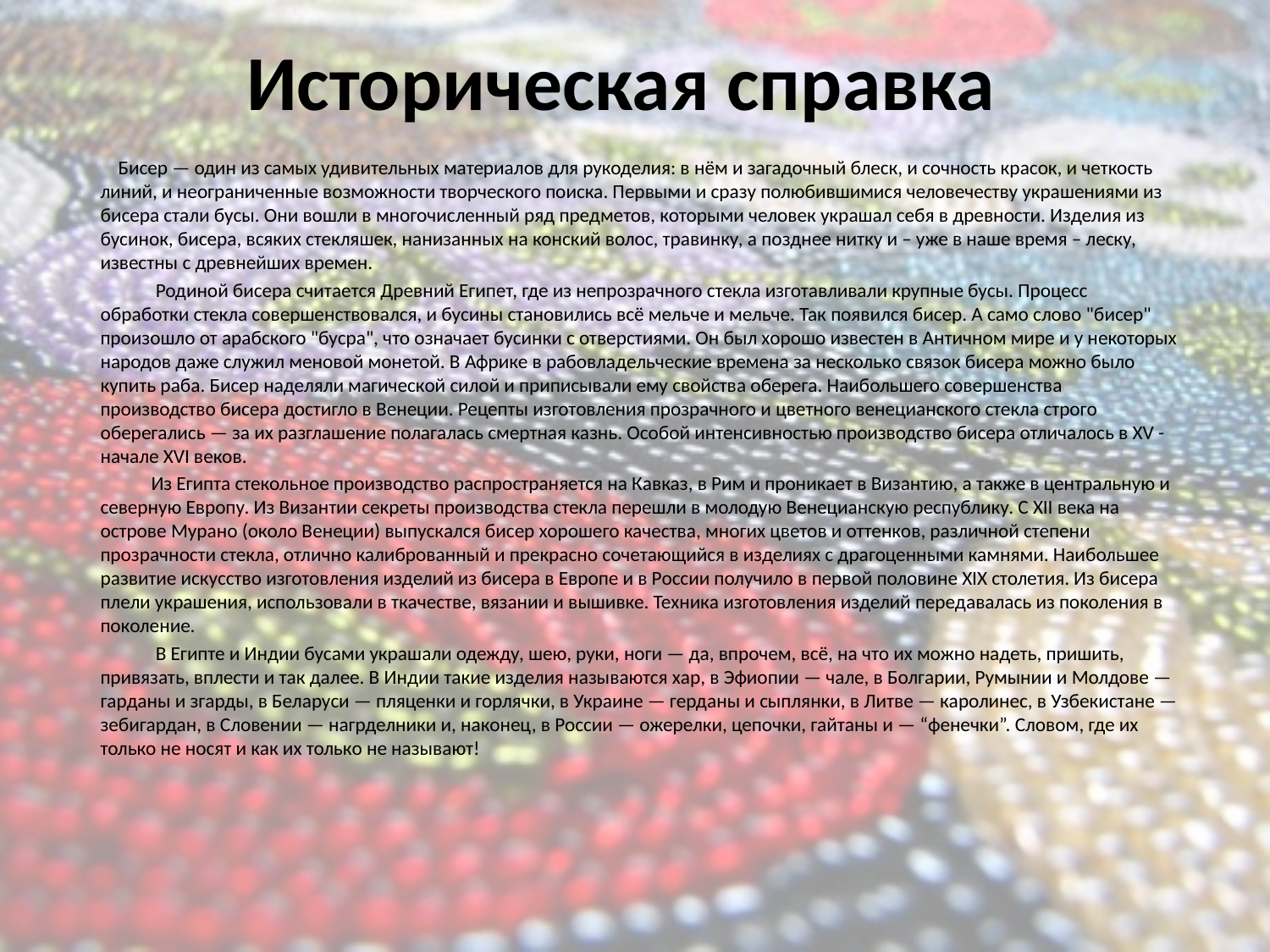

# Историческая справка
                      Бисер — один из самых удивительных материалов для рукоделия: в нём и загадочный блеск, и сочность красок, и четкость линий, и неограниченные возможности творческого поиска. Первыми и сразу полюбившимися человечеству украшениями из бисера стали бусы. Они вошли в многочисленный ряд предметов, которыми человек украшал себя в древности. Изделия из бусинок, бисера, всяких стекляшек, нанизанных на конский волос, травинку, а позднее нитку и – уже в наше время – леску, известны с древнейших времен.
                     Родиной бисера считается Древний Египет, где из непрозрачного стекла изготавливали крупные бусы. Процесс обработки стекла совершенствовался, и бусины становились всё мельче и мельче. Так появился бисер. А само слово "бисер" произошло от арабского "бусра", что означает бусинки с отверстиями. Он был хорошо известен в Античном мире и у некоторых народов даже служил меновой монетой. В Африке в рабовладельческие времена за несколько связок бисера можно было купить раба. Бисер наделяли магической силой и приписывали ему свойства оберега. Наибольшего совершенства производство бисера достигло в Венеции. Рецепты изготовления прозрачного и цветного венецианского стекла строго оберегались — за их разглашение полагалась смертная казнь. Особой интенсивностью производство бисера отличалось в XV - начале XVI веков.
                    Из Египта стекольное производство распространяется на Кавказ, в Рим и проникает в Византию, а также в центральную и северную Европу. Из Византии секреты производства стекла перешли в молодую Венецианскую республику. С XII века на острове Мурано (около Венеции) выпускался бисер хорошего качества, многих цветов и оттенков, различной степени прозрачности стекла, отлично калиброванный и прекрасно сочетающийся в изделиях с драгоценными камнями. Наибольшее развитие искусство изготовления изделий из бисера в Европе и в России получило в первой половине XIX столетия. Из бисера плели украшения, использовали в ткачестве, вязании и вышивке. Техника изготовления изделий передавалась из поколения в поколение.
                     В Египте и Индии бусами украшали одежду, шею, руки, ноги — да, впрочем, всё, на что их можно надеть, пришить, привязать, вплести и так далее. В Индии такие изделия называются хар, в Эфиопии — чале, в Болгарии, Румынии и Молдове — гарданы и згарды, в Беларуси — пляценки и горлячки, в Украине — герданы и сыплянки, в Литве — каролинес, в Узбекистане — зебигардан, в Словении — нагрделники и, наконец, в России — ожерелки, цепочки, гайтаны и — “фенечки”. Словом, где их только не носят и как их только не называют!